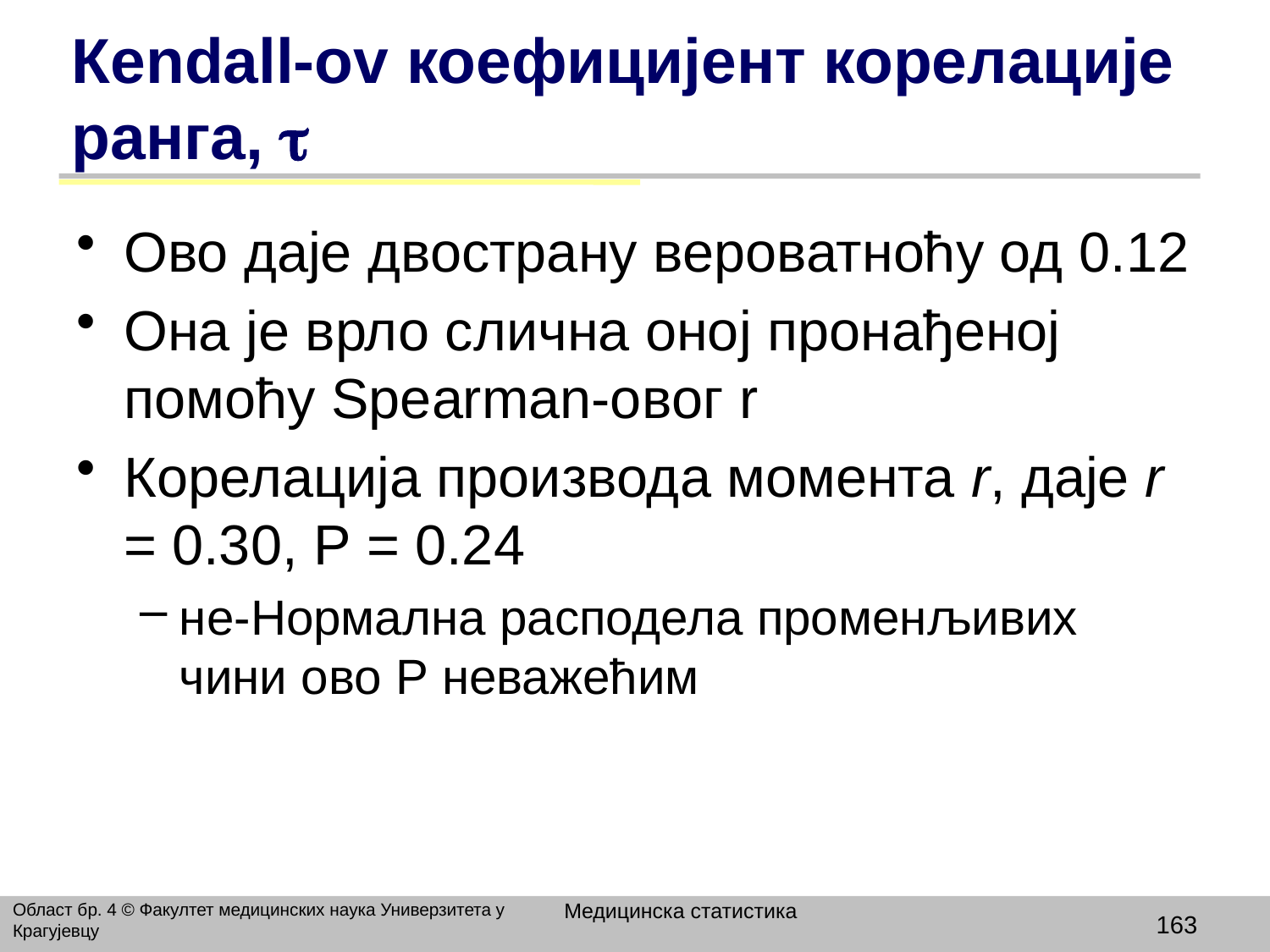

# Кendall-ov коефицијент корелације ранга, τ
Ово даје двострану вероватноћу од 0.12
Она је врло слична оној пронађеној помоћу Spearman-oвoг r
Корелација производа момента r, даје r = 0.30, P = 0.24
не-Нормална расподела променљивих чини ово P неважећим
Медицинска статистика
Област бр. 4 © Факултет медицинских наука Универзитета у Крагујевцу
163